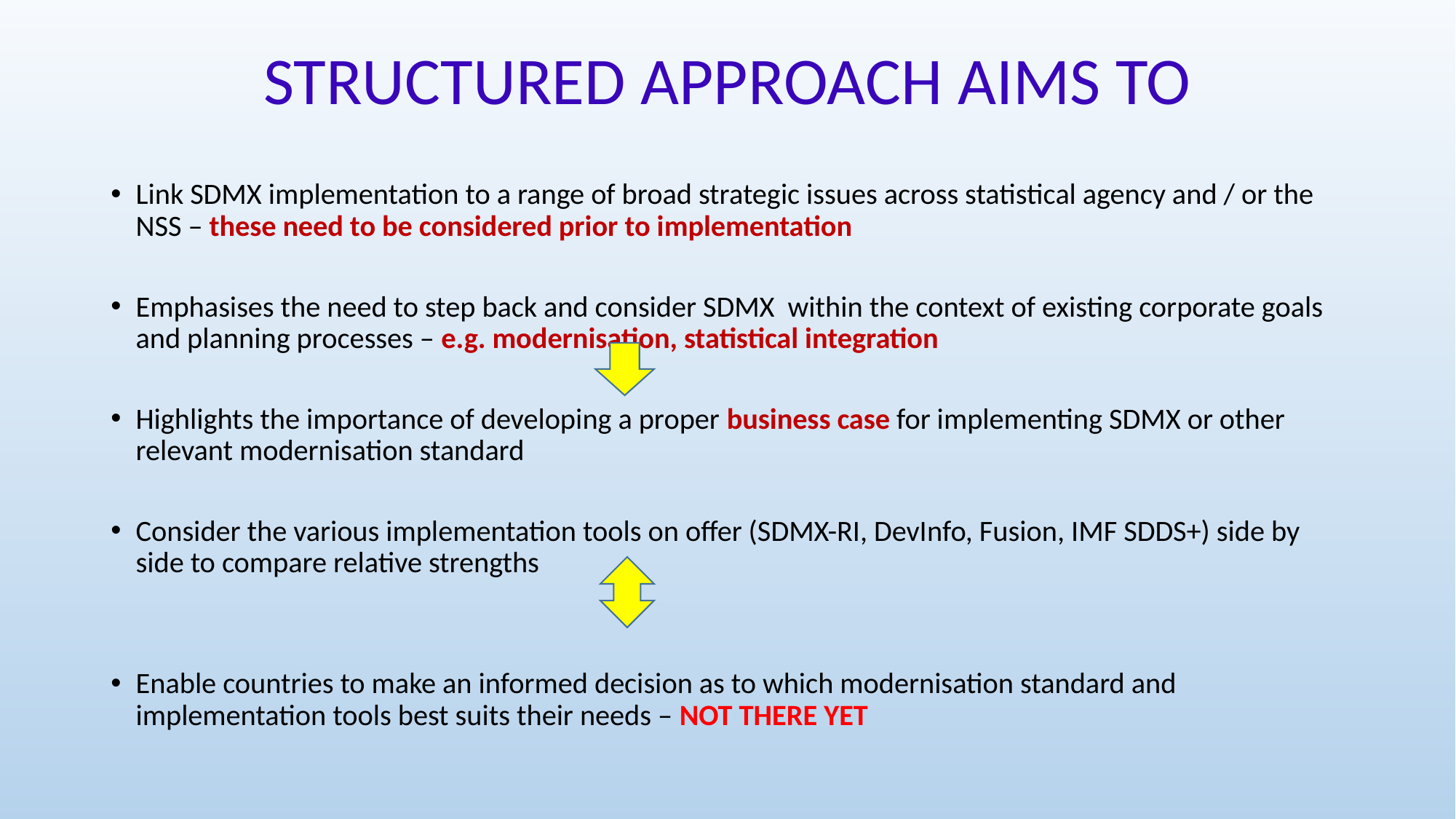

# STRUCTURED APPROACH AIMS TO
Link SDMX implementation to a range of broad strategic issues across statistical agency and / or the NSS – these need to be considered prior to implementation

Emphasises the need to step back and consider SDMX  within the context of existing corporate goals and planning processes – e.g. modernisation, statistical integration

Highlights the importance of developing a proper business case for implementing SDMX or other relevant modernisation standard

Consider the various implementation tools on offer (SDMX-RI, DevInfo, Fusion, IMF SDDS+) side by side to compare relative strengths

Enable countries to make an informed decision as to which modernisation standard and  implementation tools best suits their needs – NOT THERE YET